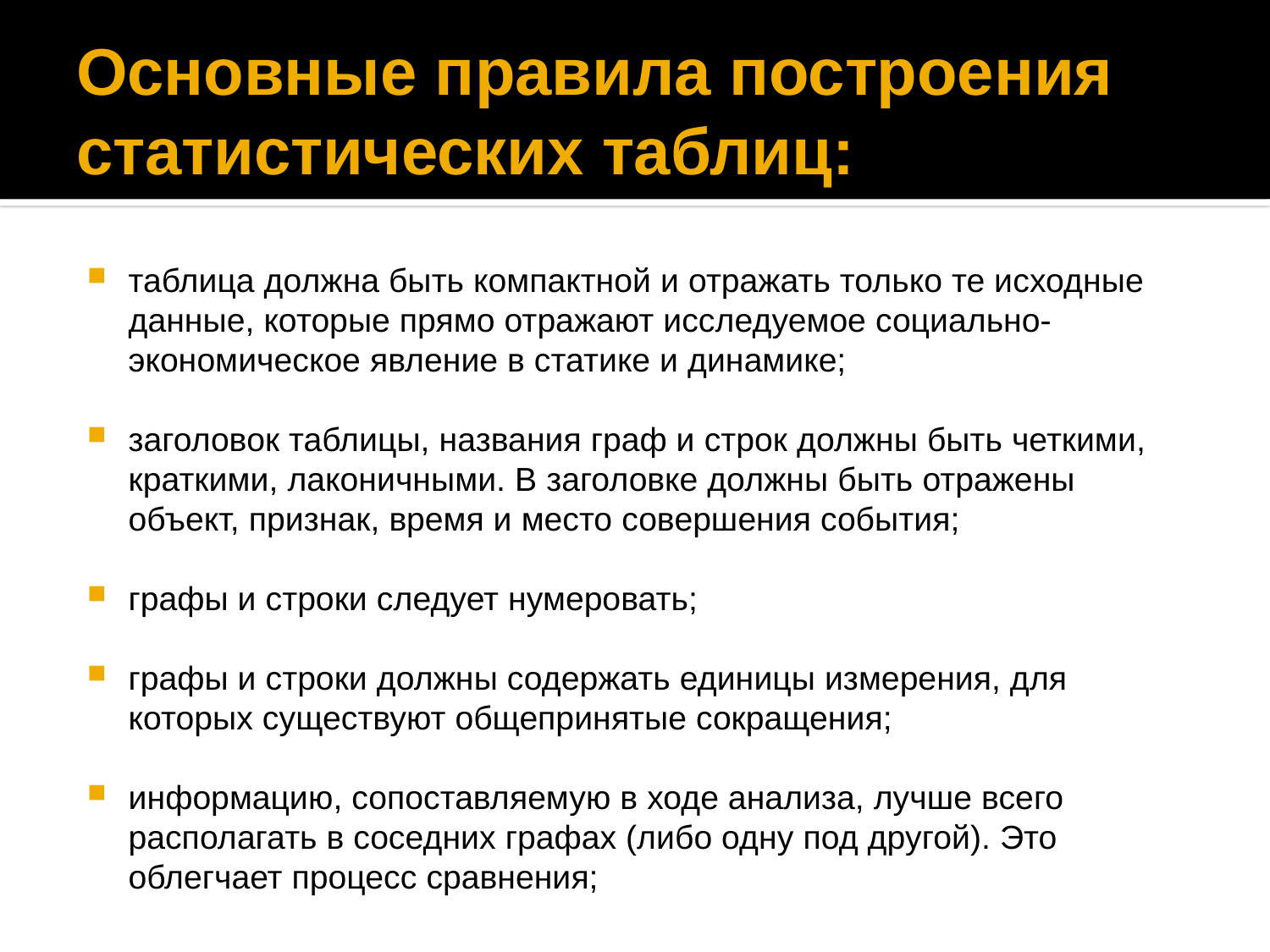

# Основные правила построения статистических таблиц:
таблица должна быть компактной и отражать только те исходные данные, которые прямо отражают исследуемое социально-экономическое явление в статике и динамике;
заголовок таблицы, названия граф и строк должны быть четкими, краткими, лаконичными. В заголовке должны быть отражены объект, признак, время и место совершения события;
графы и строки следует нумеровать;
графы и строки должны содержать единицы измерения, для которых существуют общепринятые сокращения;
информацию, сопоставляемую в ходе анализа, лучше всего располагать в соседних графах (либо одну под другой). Это облегчает процесс сравнения;